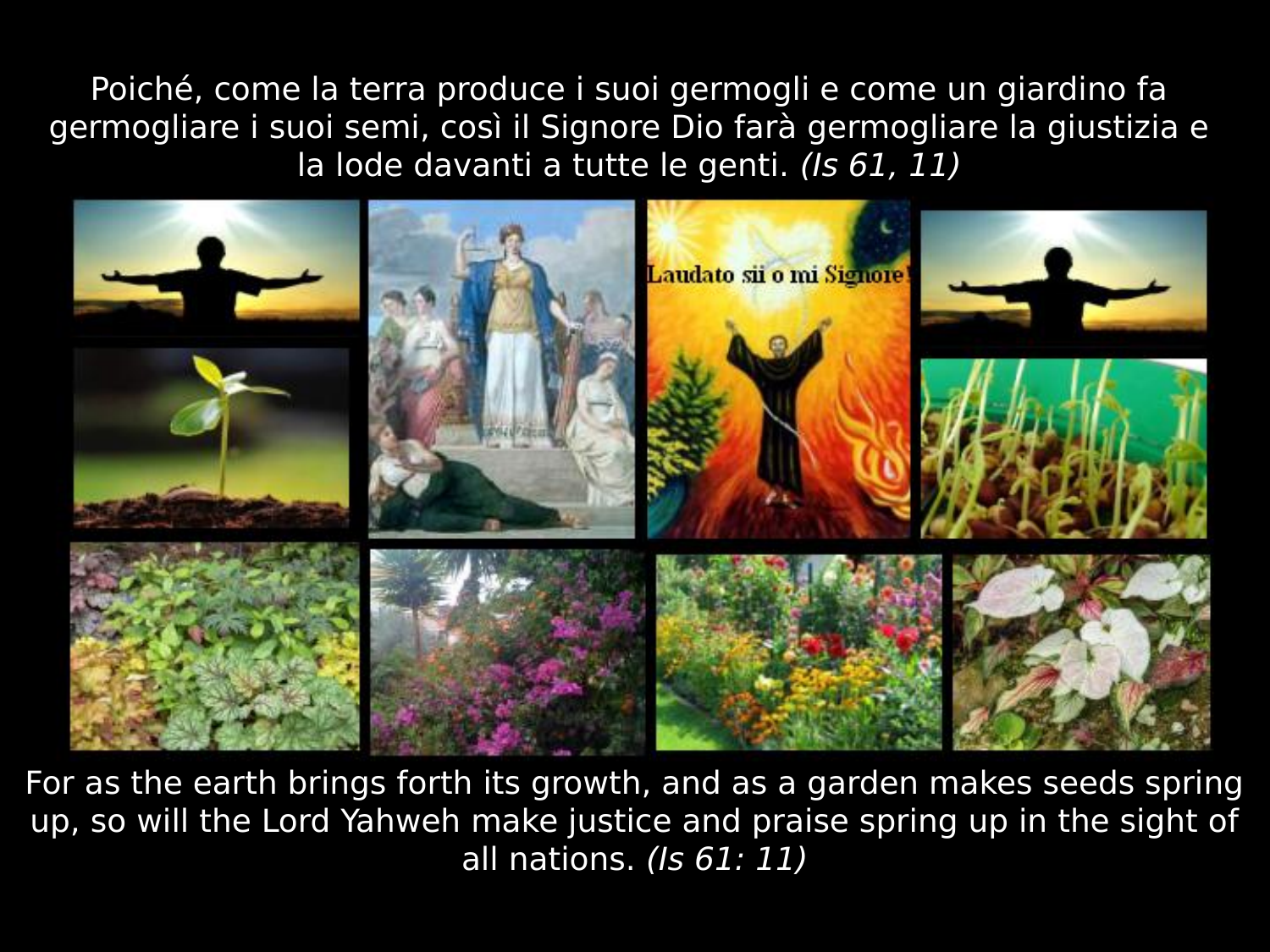

# Poiché, come la terra produce i suoi germogli e come un giardino fa germogliare i suoi semi, così il Signore Dio farà germogliare la giustizia e la lode davanti a tutte le genti. (Is 61, 11)
For as the earth brings forth its growth, and as a garden makes seeds spring up, so will the Lord Yahweh make justice and praise spring up in the sight of all nations. (Is 61: 11)